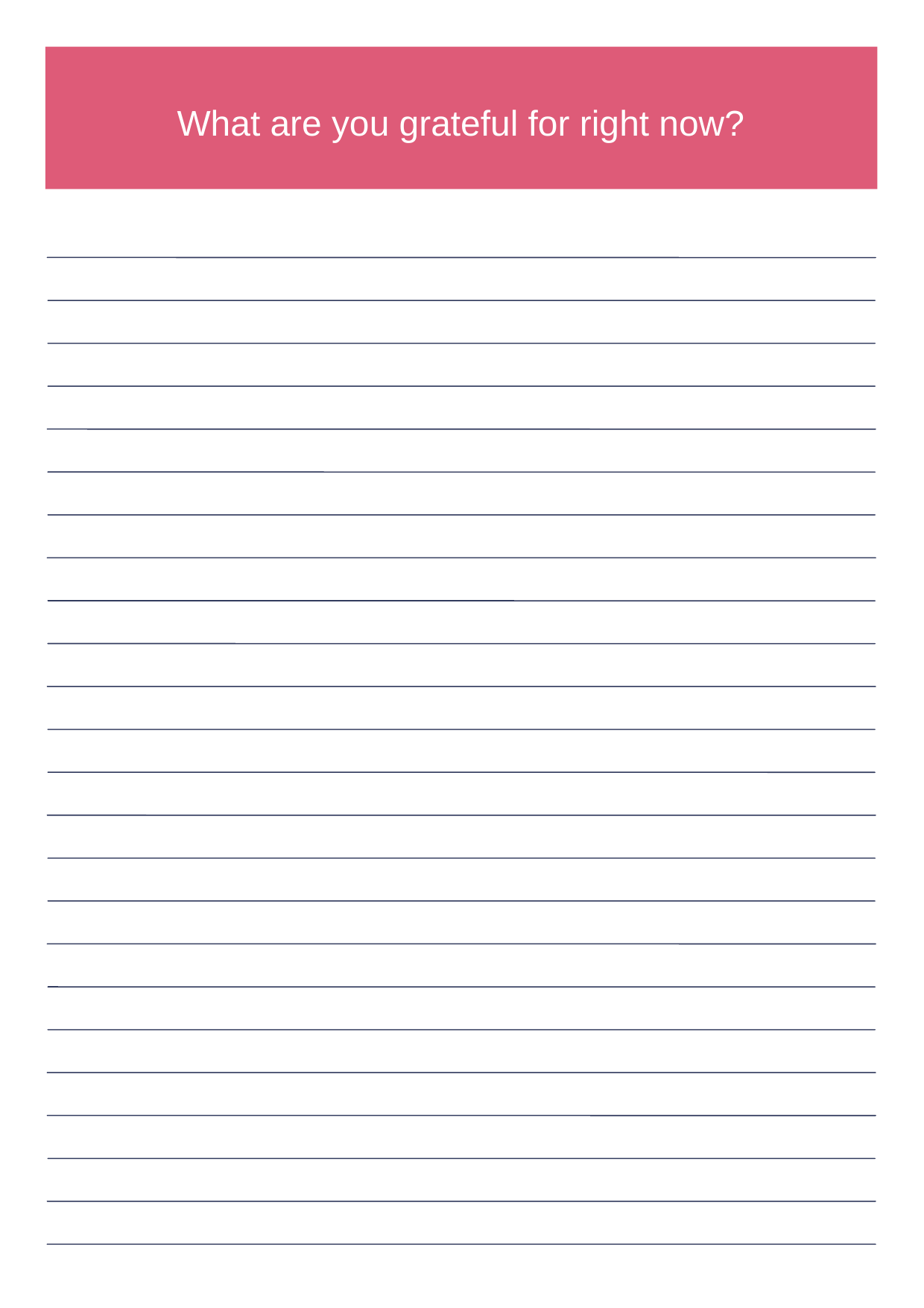

What are you grateful for right now?